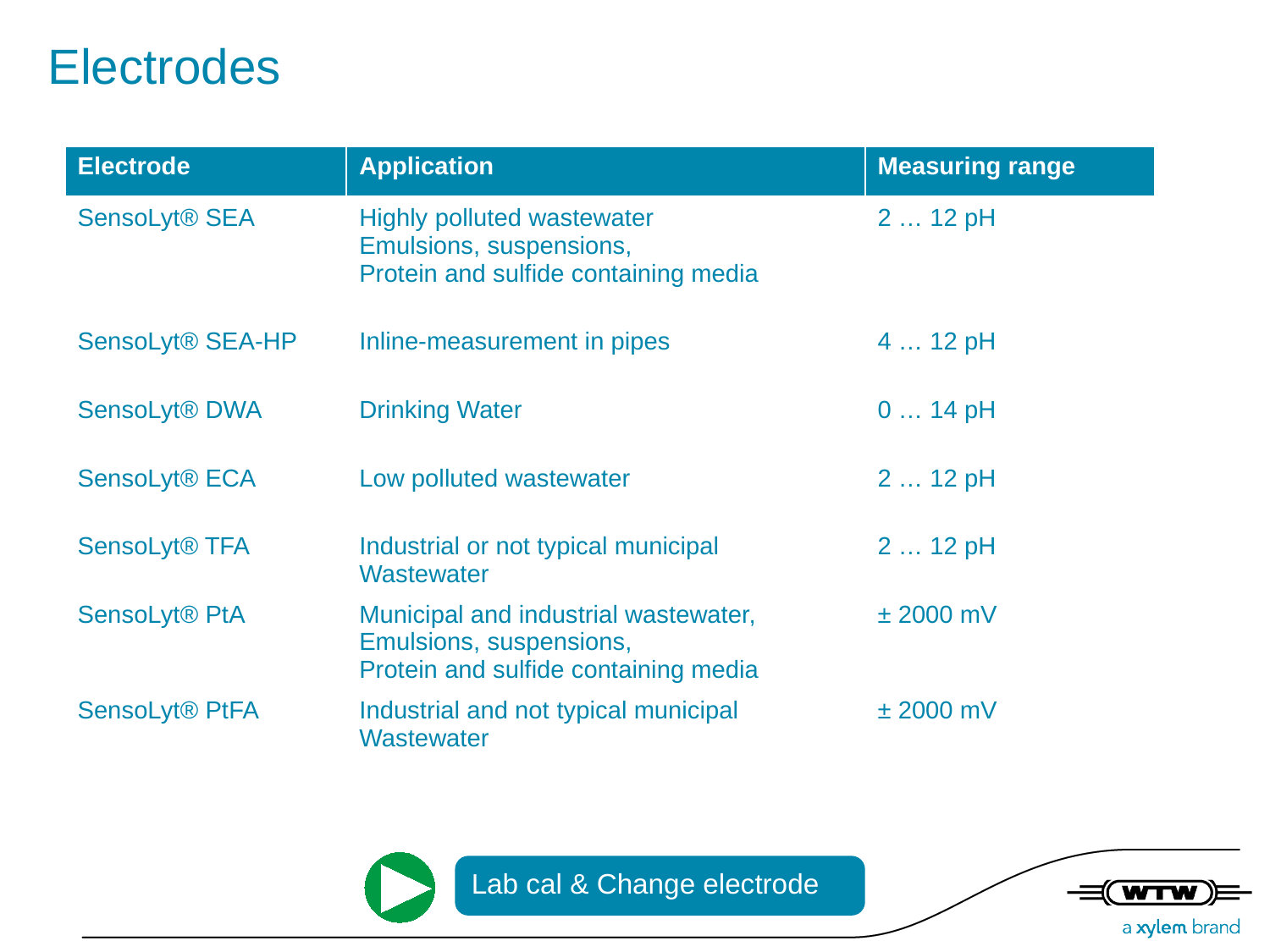

# Electrodes
| Electrode | Application | Measuring range |
| --- | --- | --- |
| SensoLyt® SEA | Highly polluted wastewater Emulsions, suspensions, Protein and sulfide containing media | 2 … 12 pH |
| SensoLyt® SEA-HP | Inline-measurement in pipes | 4 … 12 pH |
| SensoLyt® DWA | Drinking Water | 0 … 14 pH |
| SensoLyt® ECA | Low polluted wastewater | 2 … 12 pH |
| SensoLyt® TFA | Industrial or not typical municipal Wastewater | 2 … 12 pH |
| SensoLyt® PtA | Municipal and industrial wastewater, Emulsions, suspensions, Protein and sulfide containing media | ± 2000 mV |
| SensoLyt® PtFA | Industrial and not typical municipal Wastewater | ± 2000 mV |

Lab cal & Change electrode